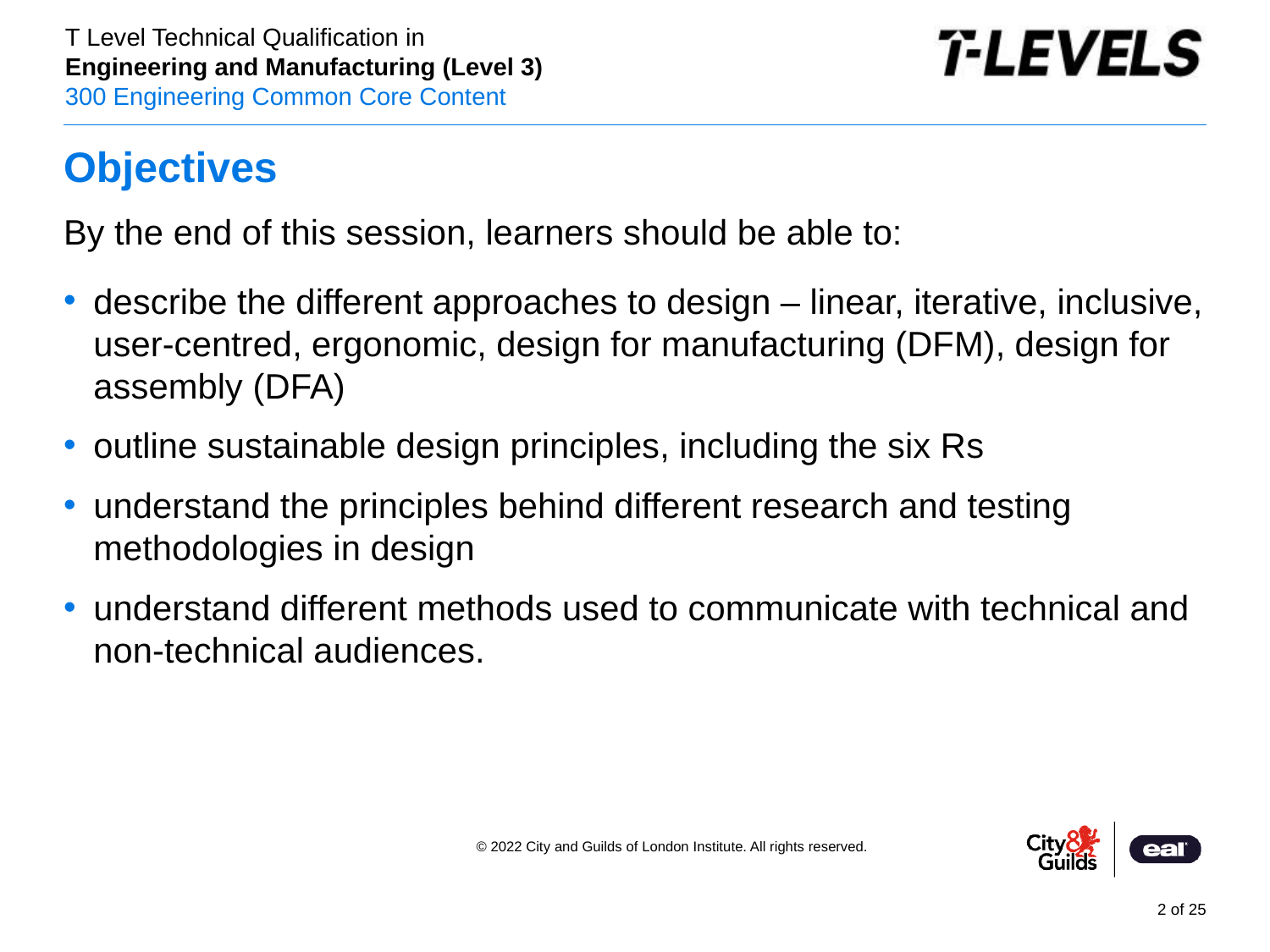

# Objectives
By the end of this session, learners should be able to:
describe the different approaches to design – linear, iterative, inclusive, user-centred, ergonomic, design for manufacturing (DFM), design for assembly (DFA)
outline sustainable design principles, including the six Rs
understand the principles behind different research and testing methodologies in design
understand different methods used to communicate with technical and non-technical audiences.